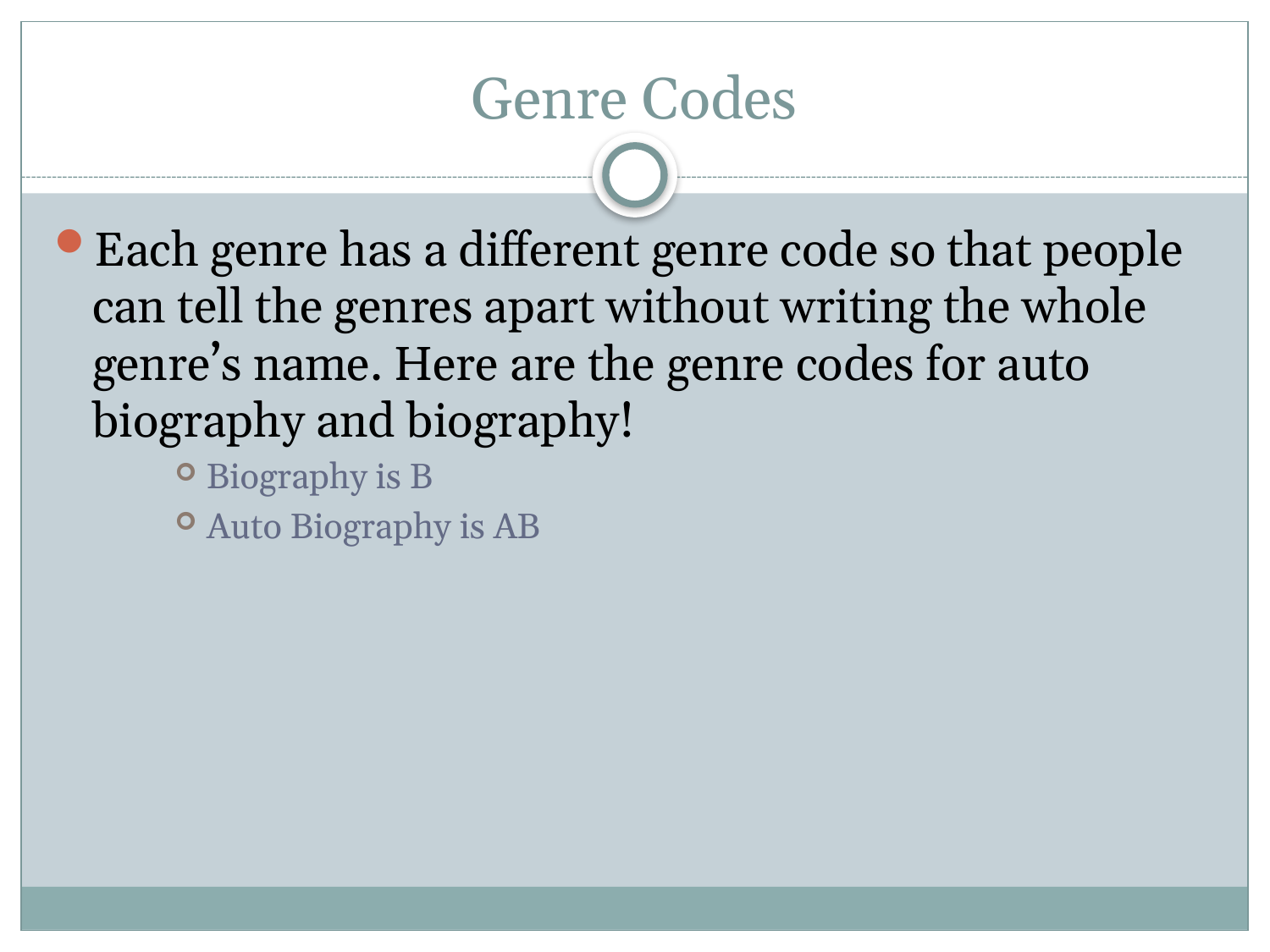

# Genre Codes
Each genre has a different genre code so that people can tell the genres apart without writing the whole genre’s name. Here are the genre codes for auto biography and biography!
Biography is B
Auto Biography is AB